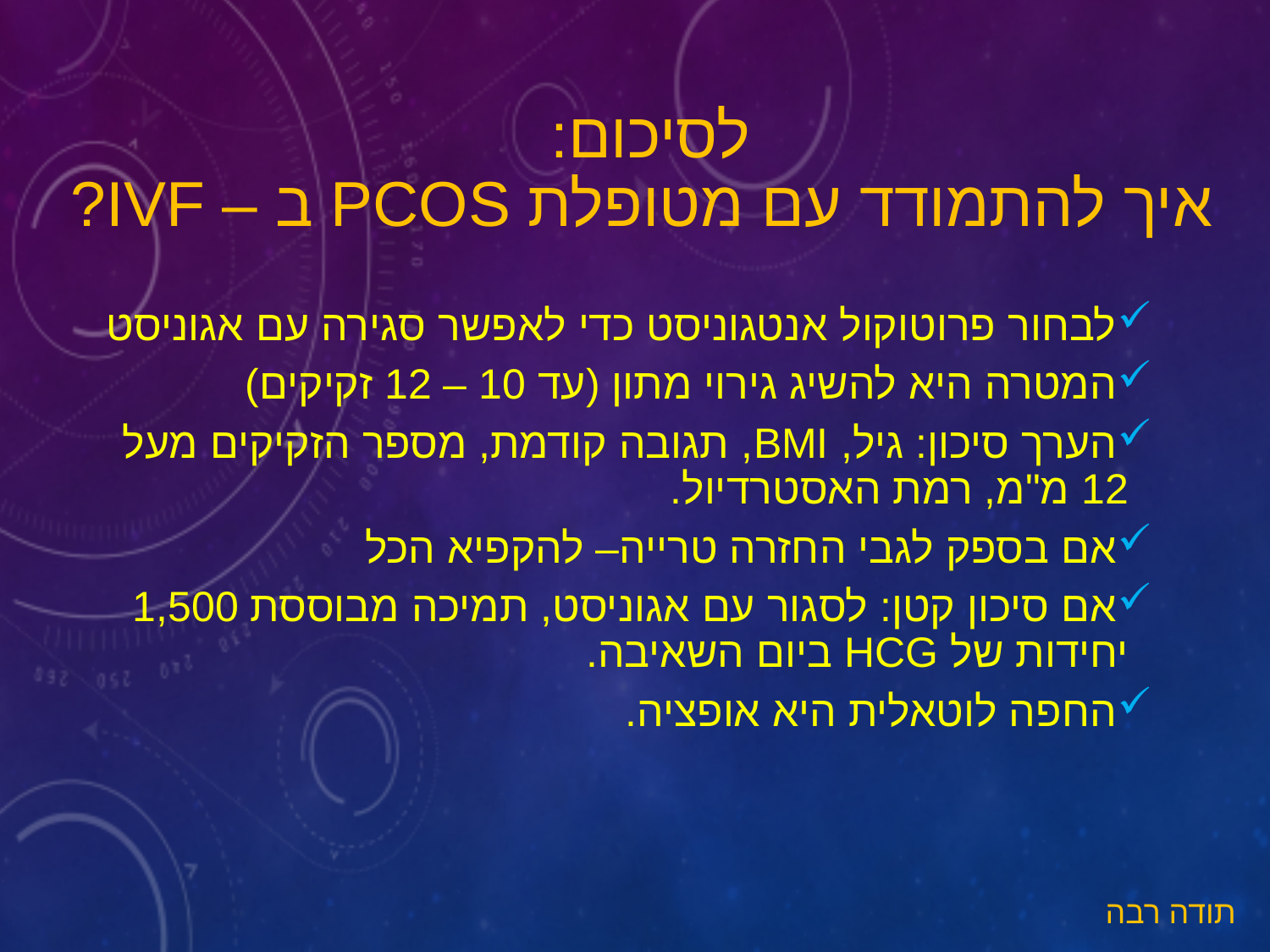

# לסיכום: איך להתמודד עם מטופלת PCOS ב – IVF?
לבחור פרוטוקול אנטגוניסט כדי לאפשר סגירה עם אגוניסט
המטרה היא להשיג גירוי מתון (עד 10 – 12 זקיקים)
הערך סיכון: גיל, BMI, תגובה קודמת, מספר הזקיקים מעל 12 מ"מ, רמת האסטרדיול.
אם בספק לגבי החזרה טרייה– להקפיא הכל
אם סיכון קטן: לסגור עם אגוניסט, תמיכה מבוססת 1,500 יחידות של HCG ביום השאיבה.
החפה לוטאלית היא אופציה.
תודה רבה